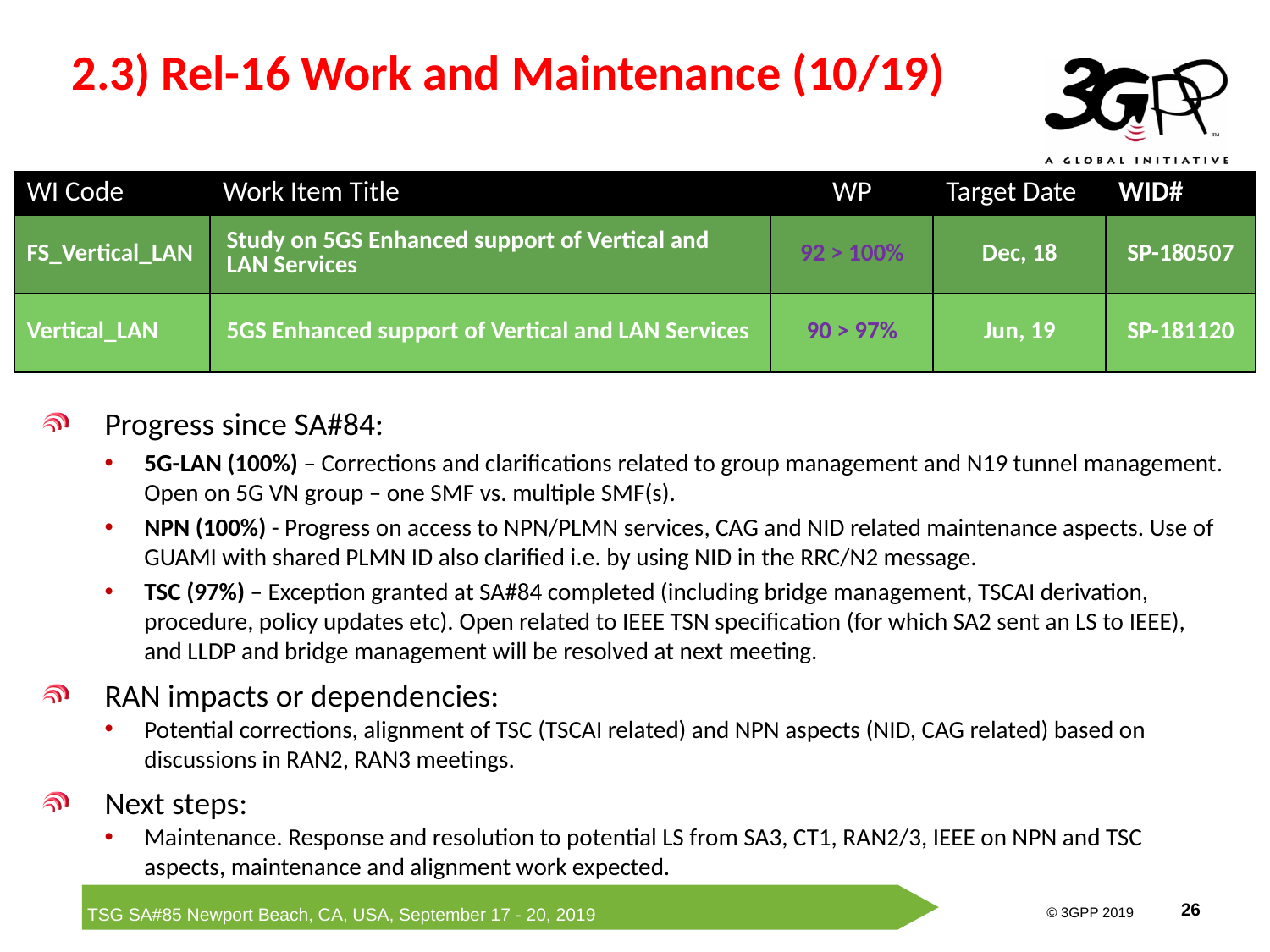

# 2.3) Rel-16 Work and Maintenance (10/19)
| WI Code | Work Item Title | WP | Target Date | WID# |
| --- | --- | --- | --- | --- |
| FS\_Vertical\_LAN | Study on 5GS Enhanced support of Vertical and LAN Services | 92 > 100% | Dec, 18 | SP-180507 |
| Vertical\_LAN | 5GS Enhanced support of Vertical and LAN Services | 90 > 97% | Jun, 19 | SP-181120 |
Progress since SA#84:
5G-LAN (100%) – Corrections and clarifications related to group management and N19 tunnel management. Open on 5G VN group – one SMF vs. multiple SMF(s).
NPN (100%) - Progress on access to NPN/PLMN services, CAG and NID related maintenance aspects. Use of GUAMI with shared PLMN ID also clarified i.e. by using NID in the RRC/N2 message.
TSC (97%) – Exception granted at SA#84 completed (including bridge management, TSCAI derivation, procedure, policy updates etc). Open related to IEEE TSN specification (for which SA2 sent an LS to IEEE), and LLDP and bridge management will be resolved at next meeting.
RAN impacts or dependencies:
Potential corrections, alignment of TSC (TSCAI related) and NPN aspects (NID, CAG related) based on discussions in RAN2, RAN3 meetings.
Next steps:
Maintenance. Response and resolution to potential LS from SA3, CT1, RAN2/3, IEEE on NPN and TSC aspects, maintenance and alignment work expected.